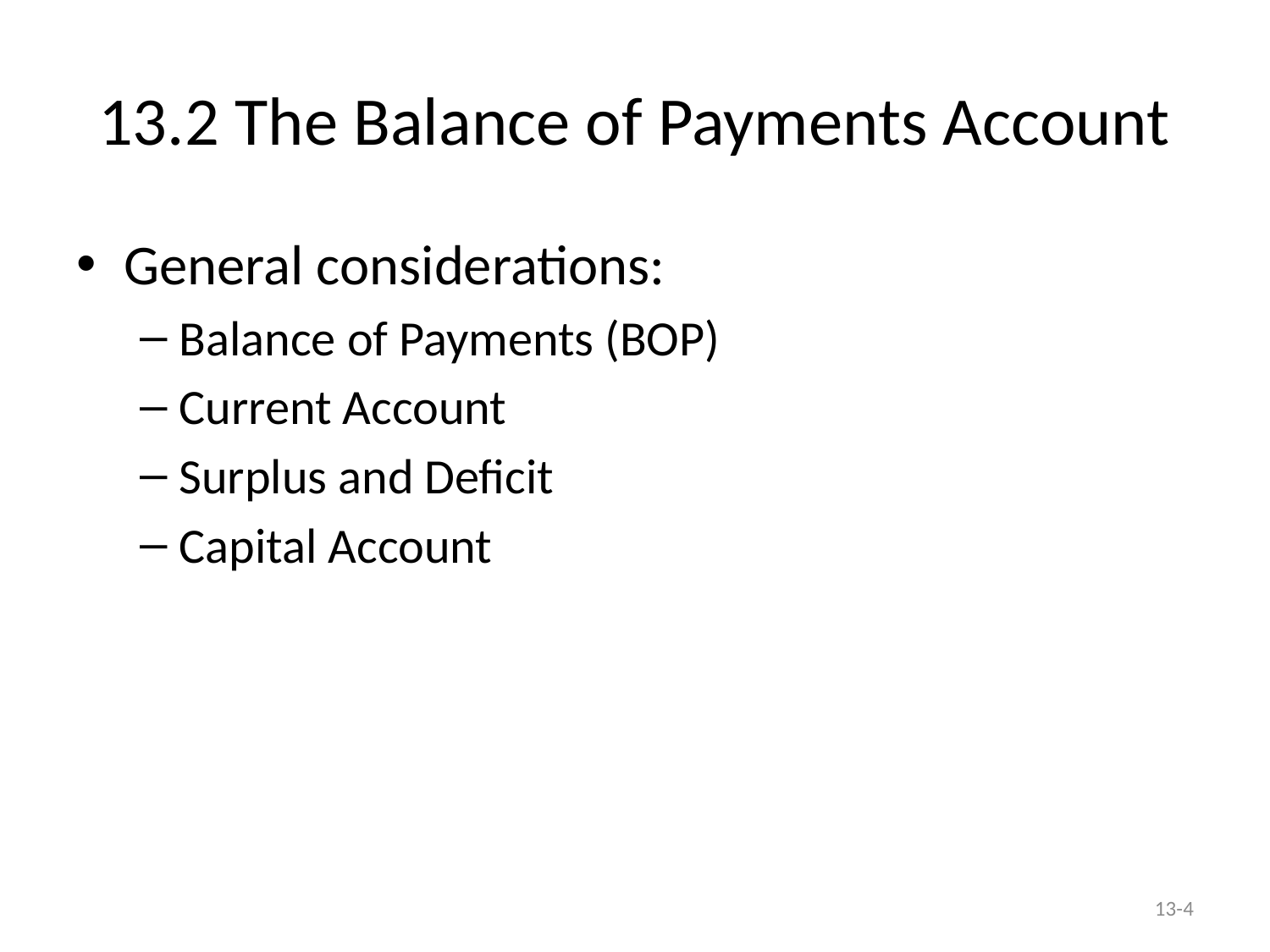

# 13.2 The Balance of Payments Account
General considerations:
Balance of Payments (BOP)
Current Account
Surplus and Deficit
Capital Account

13-4